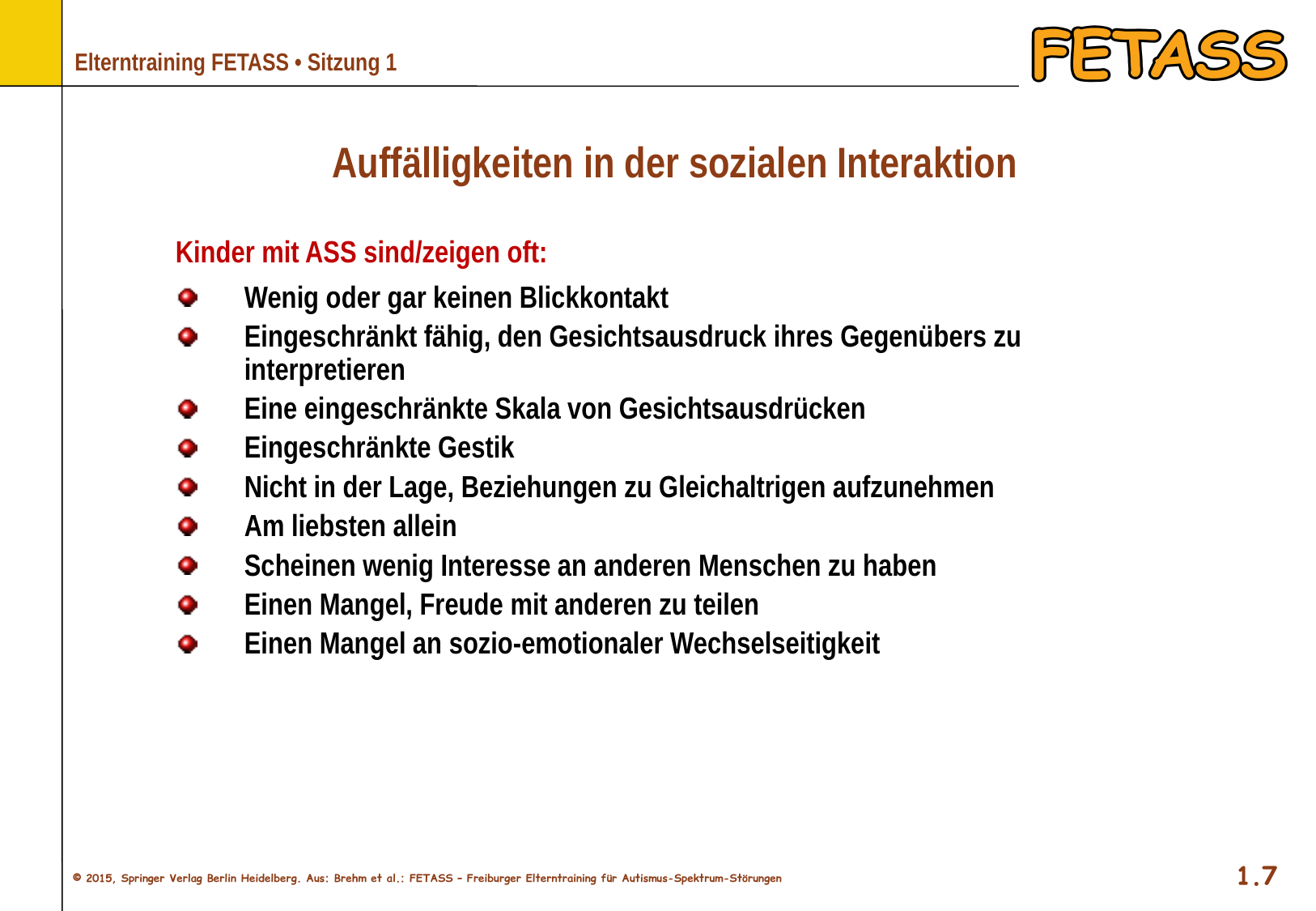

# Auffälligkeiten in der sozialen Interaktion
Kinder mit ASS sind/zeigen oft:
Wenig oder gar keinen Blickkontakt
Eingeschränkt fähig, den Gesichtsausdruck ihres Gegenübers zu interpretieren
Eine eingeschränkte Skala von Gesichtsausdrücken
Eingeschränkte Gestik
Nicht in der Lage, Beziehungen zu Gleichaltrigen aufzunehmen
Am liebsten allein
Scheinen wenig Interesse an anderen Menschen zu haben
Einen Mangel, Freude mit anderen zu teilen
Einen Mangel an sozio-emotionaler Wechselseitigkeit